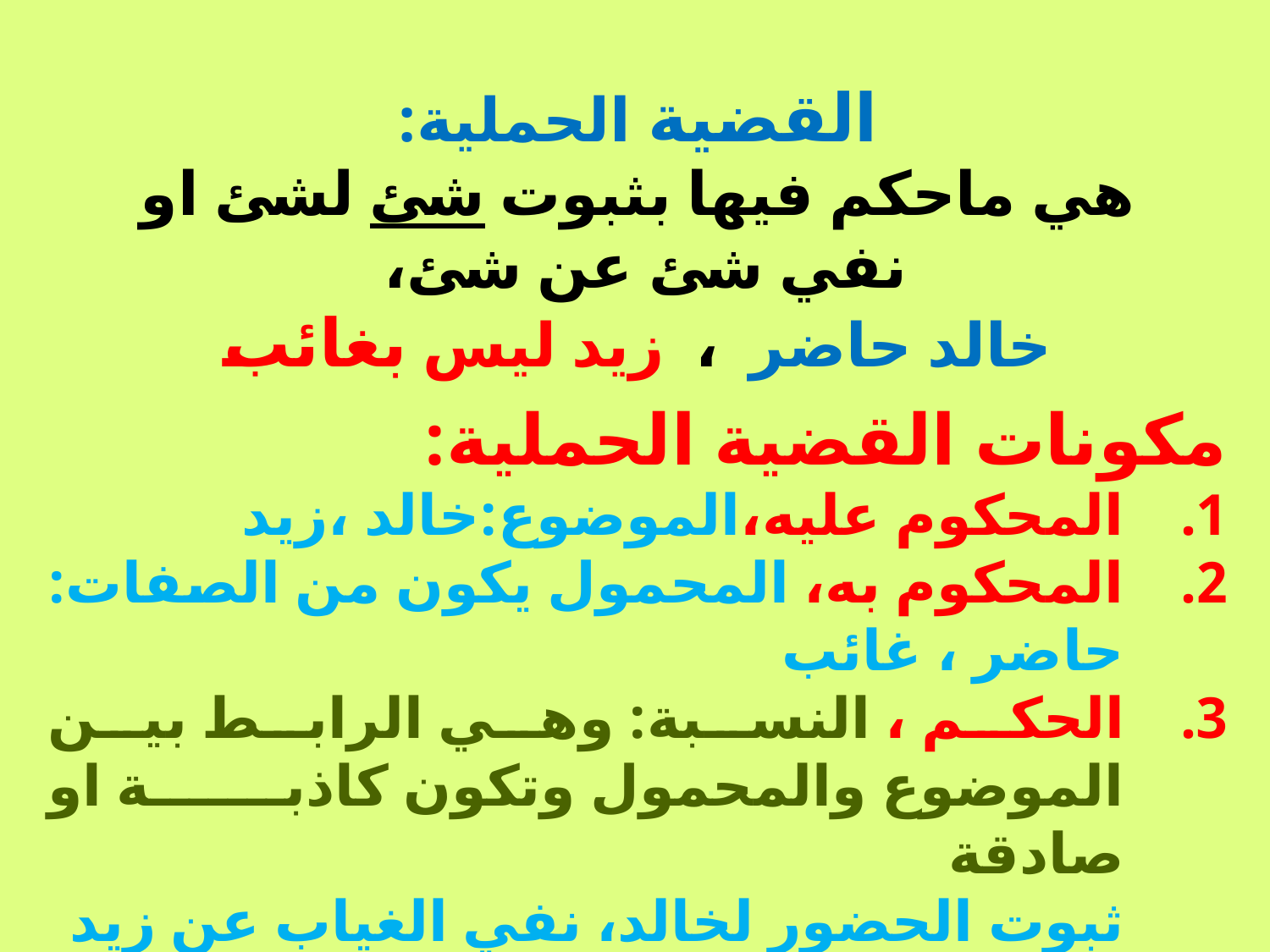

# القضية الحملية: هي ماحكم فيها بثبوت شئ لشئ او نفي شئ عن شئ، خالد حاضر  ،  زيد ليس بغائب
مكونات القضية الحملية:
المحكوم عليه،الموضوع:خالد ،زيد
المحكوم به، المحمول يكون من الصفات: حاضر ، غائب
الحكم ، النسبة: وهي الرابط بين الموضوع والمحمول وتكون كاذبة او صادقة
       ثبوت الحضور لخالد، نفي الغياب عن زيد